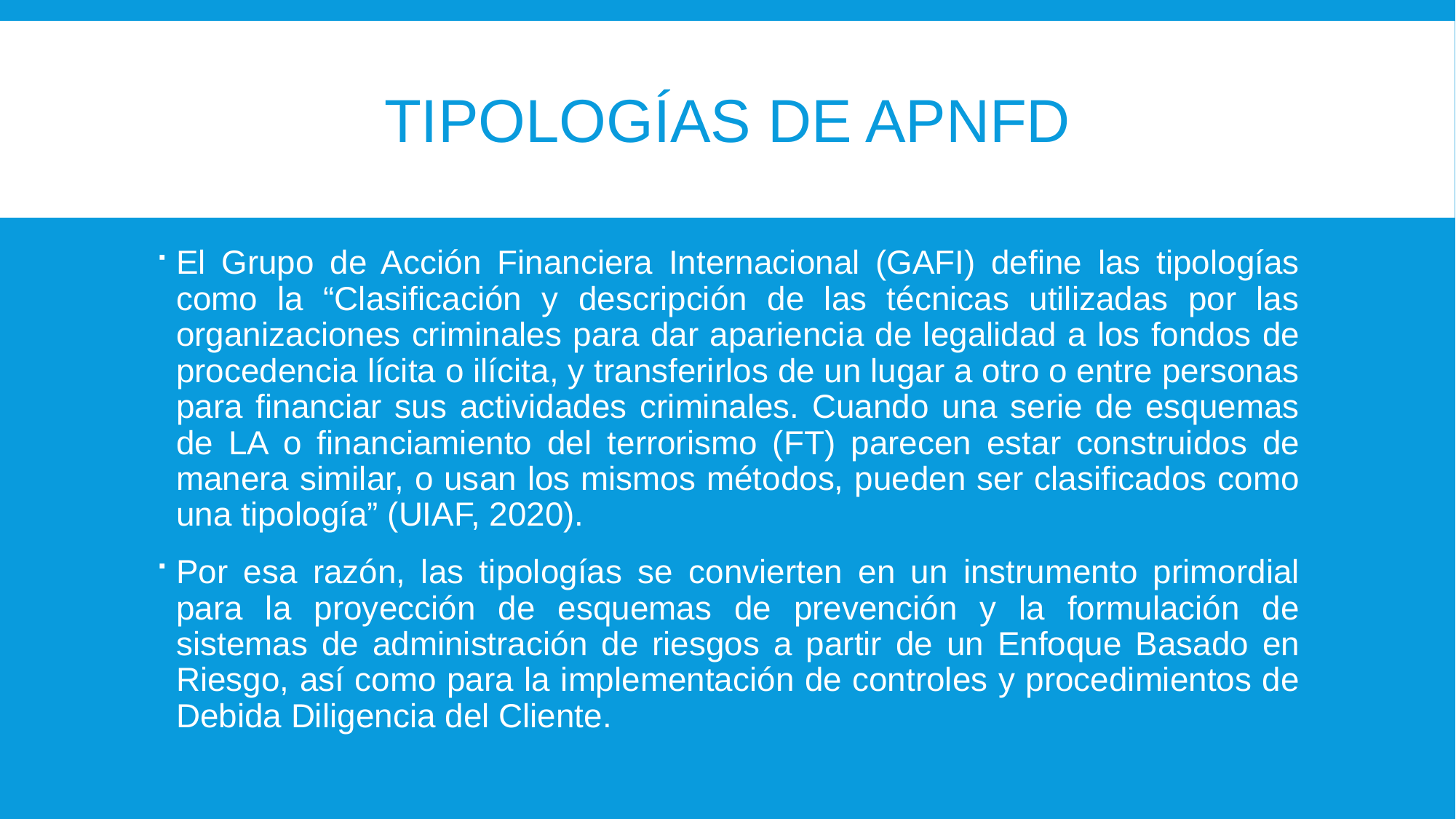

# Tipologías de APNFD
El Grupo de Acción Financiera Internacional (GAFI) define las tipologías como la “Clasificación y descripción de las técnicas utilizadas por las organizaciones criminales para dar apariencia de legalidad a los fondos de procedencia lícita o ilícita, y transferirlos de un lugar a otro o entre personas para financiar sus actividades criminales. Cuando una serie de esquemas de LA o financiamiento del terrorismo (FT) parecen estar construidos de manera similar, o usan los mismos métodos, pueden ser clasificados como una tipología” (UIAF, 2020).
Por esa razón, las tipologías se convierten en un instrumento primordial para la proyección de esquemas de prevención y la formulación de sistemas de administración de riesgos a partir de un Enfoque Basado en Riesgo, así como para la implementación de controles y procedimientos de Debida Diligencia del Cliente.